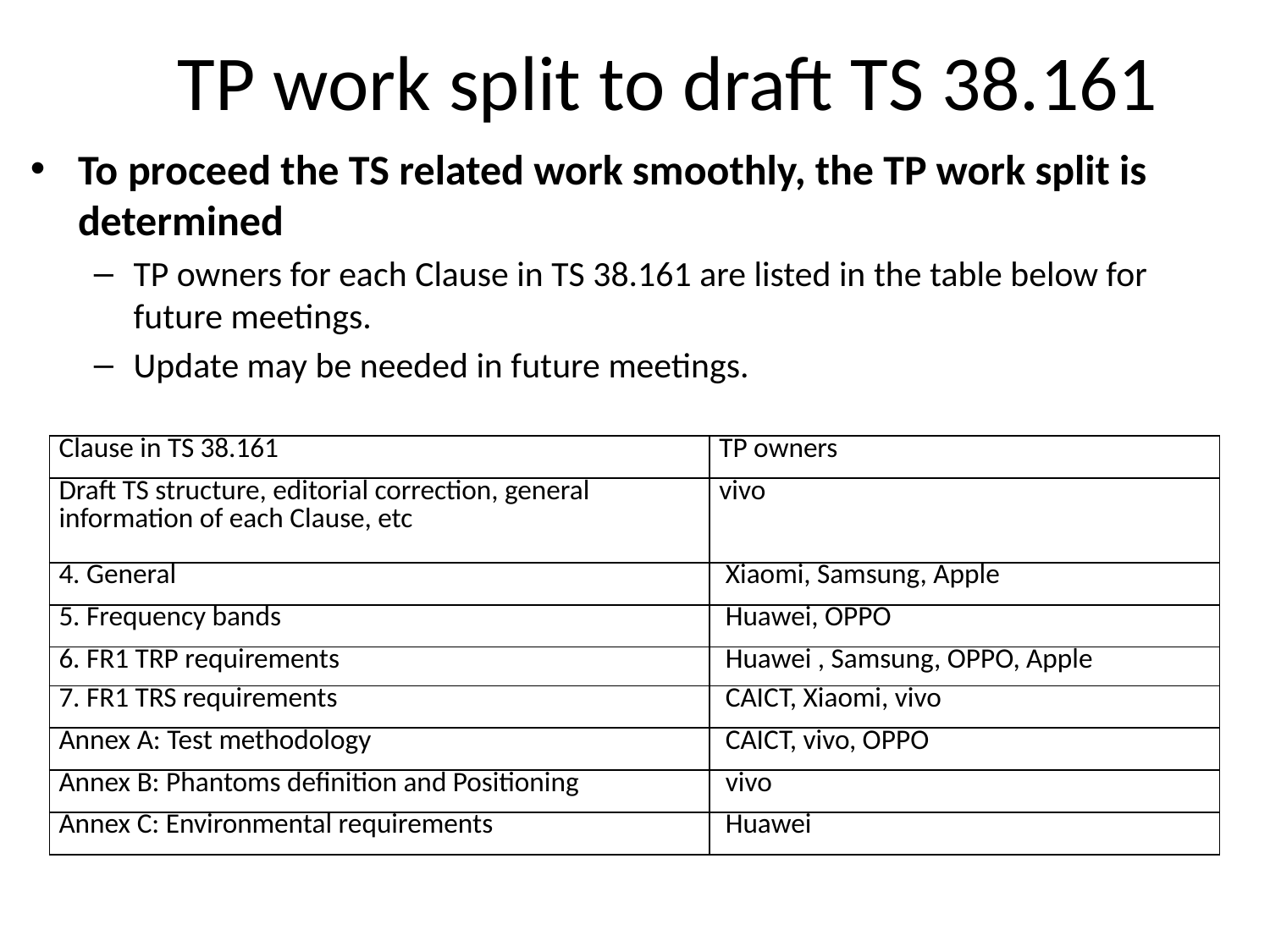

# TP work split to draft TS 38.161
To proceed the TS related work smoothly, the TP work split is determined
TP owners for each Clause in TS 38.161 are listed in the table below for future meetings.
Update may be needed in future meetings.

| Clause in TS 38.161 | TP owners |
| --- | --- |
| Draft TS structure, editorial correction, general information of each Clause, etc | vivo |
| 4. General | Xiaomi, Samsung, Apple |
| 5. Frequency bands | Huawei, OPPO |
| 6. FR1 TRP requirements | Huawei , Samsung, OPPO, Apple |
| 7. FR1 TRS requirements | CAICT, Xiaomi, vivo |
| Annex A: Test methodology | CAICT, vivo, OPPO |
| Annex B: Phantoms definition and Positioning | vivo |
| Annex C: Environmental requirements | Huawei |